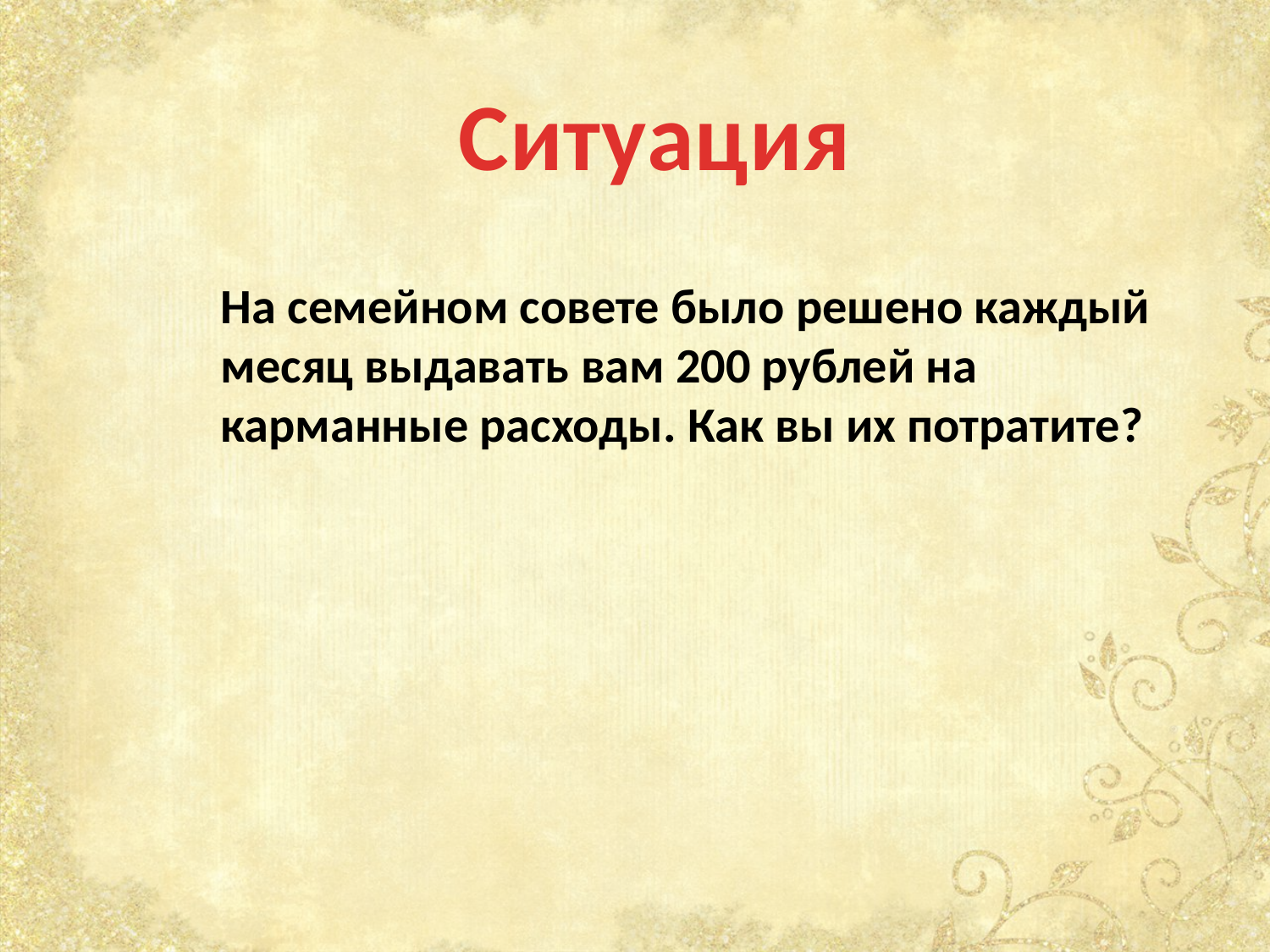

Ситуация
На семейном совете было решено каждый месяц выдавать вам 200 рублей на карманные расходы. Как вы их потратите?